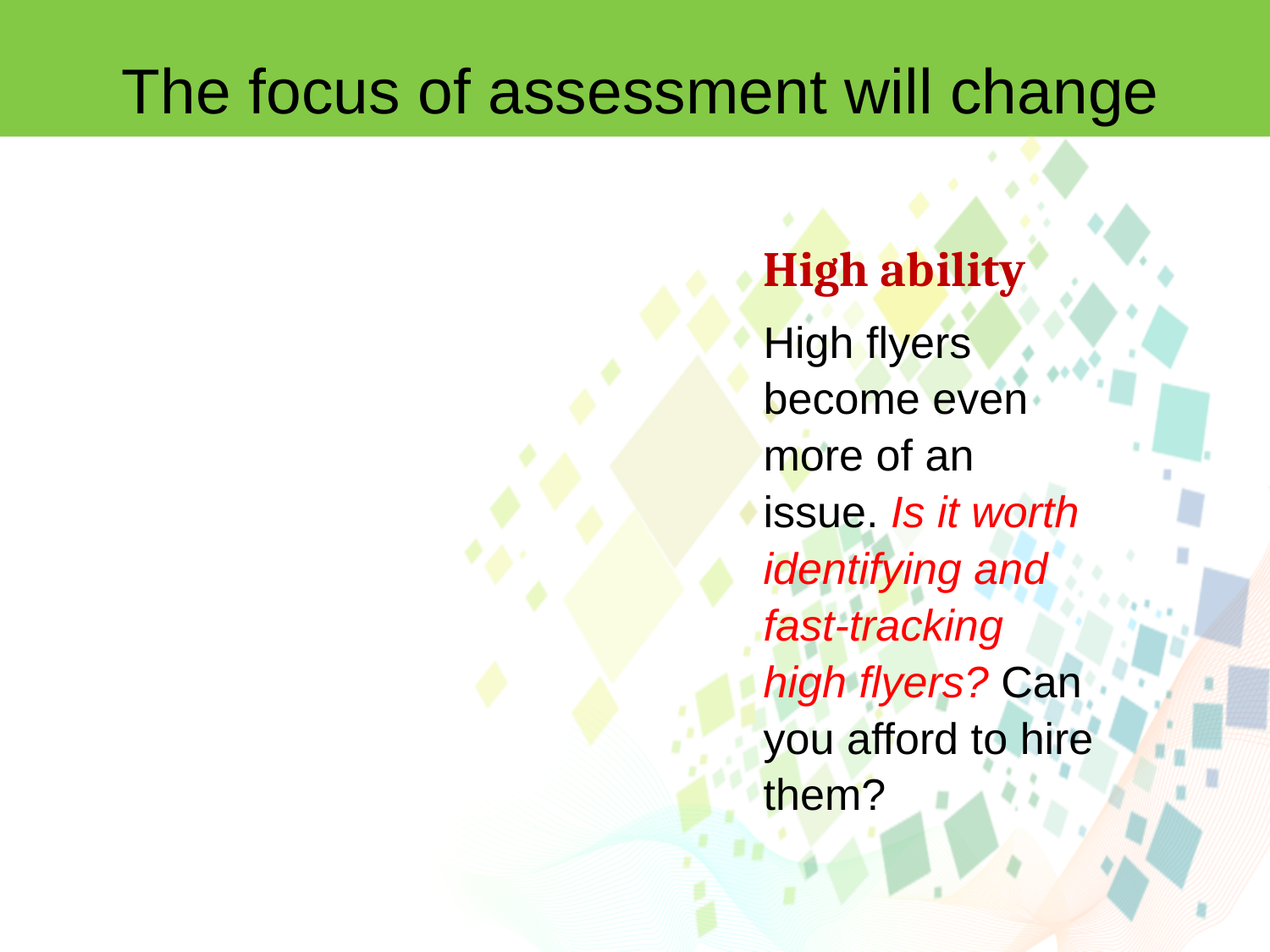

The focus of assessment will change
High ability
High flyers become even more of an issue. Is it worth identifying and fast-tracking high flyers? Can you afford to hire them?